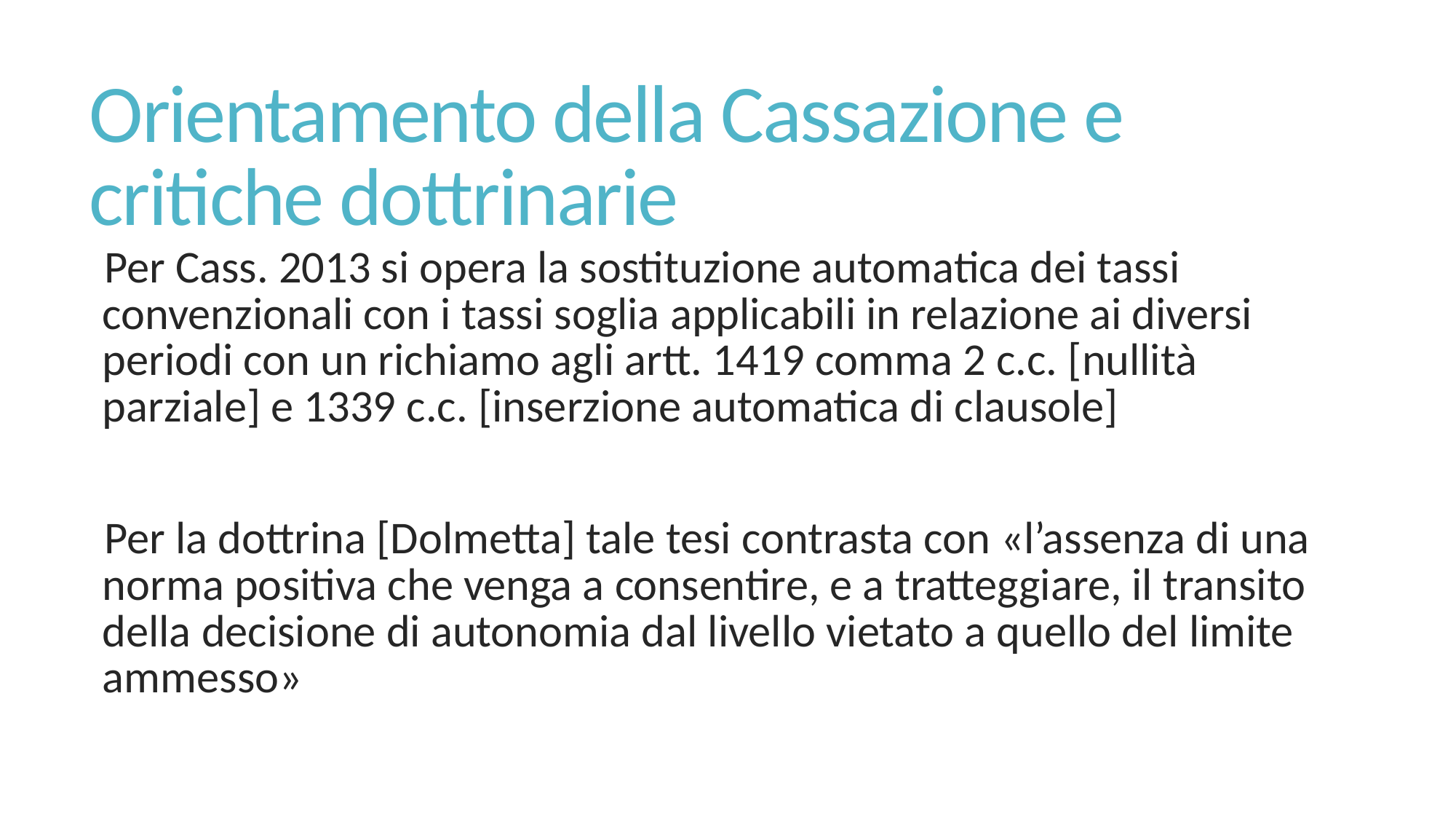

# Orientamento della Cassazione e critiche dottrinarie
Per Cass. 2013 si opera la sostituzione automatica dei tassi convenzionali con i tassi soglia applicabili in relazione ai diversi periodi con un richiamo agli artt. 1419 comma 2 c.c. [nullità parziale] e 1339 c.c. [inserzione automatica di clausole]

Per la dottrina [Dolmetta] tale tesi contrasta con «l’assenza di una norma positiva che venga a consentire, e a tratteggiare, il transito della decisione di autonomia dal livello vietato a quello del limite ammesso»